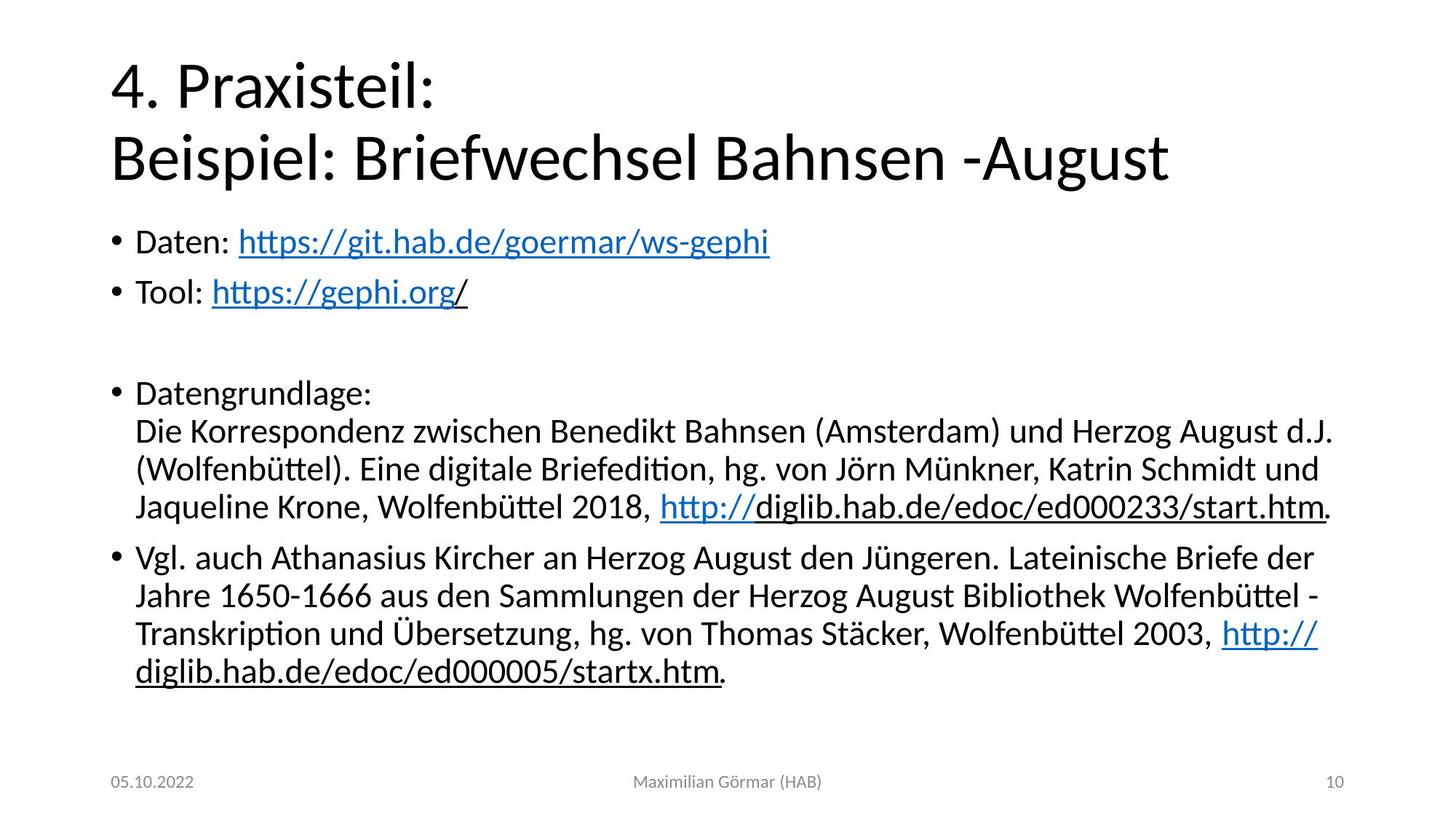

# 4. Praxisteil: Beispiel: Briefwechsel Bahnsen -August
Daten: https://git.hab.de/goermar/ws-gephi
Tool: https://gephi.org/

Datengrundlage:
Die Korrespondenz zwischen Benedikt Bahnsen (Amsterdam) und Herzog August d.J. (Wolfenbüttel). Eine digitale Briefedition, hg. von Jörn Münkner, Katrin Schmidt und Jaqueline Krone, Wolfenbüttel 2018, http://diglib.hab.de/edoc/ed000233/start.htm.
Vgl. auch Athanasius Kircher an Herzog August den Jüngeren. Lateinische Briefe der Jahre 1650-1666 aus den Sammlungen der Herzog August Bibliothek Wolfenbüttel - Transkription und Übersetzung, hg. von Thomas Stäcker, Wolfenbüttel 2003, http://diglib.hab.de/edoc/ed000005/startx.htm.

05.10.2022
Maximilian Görmar (HAB)
10